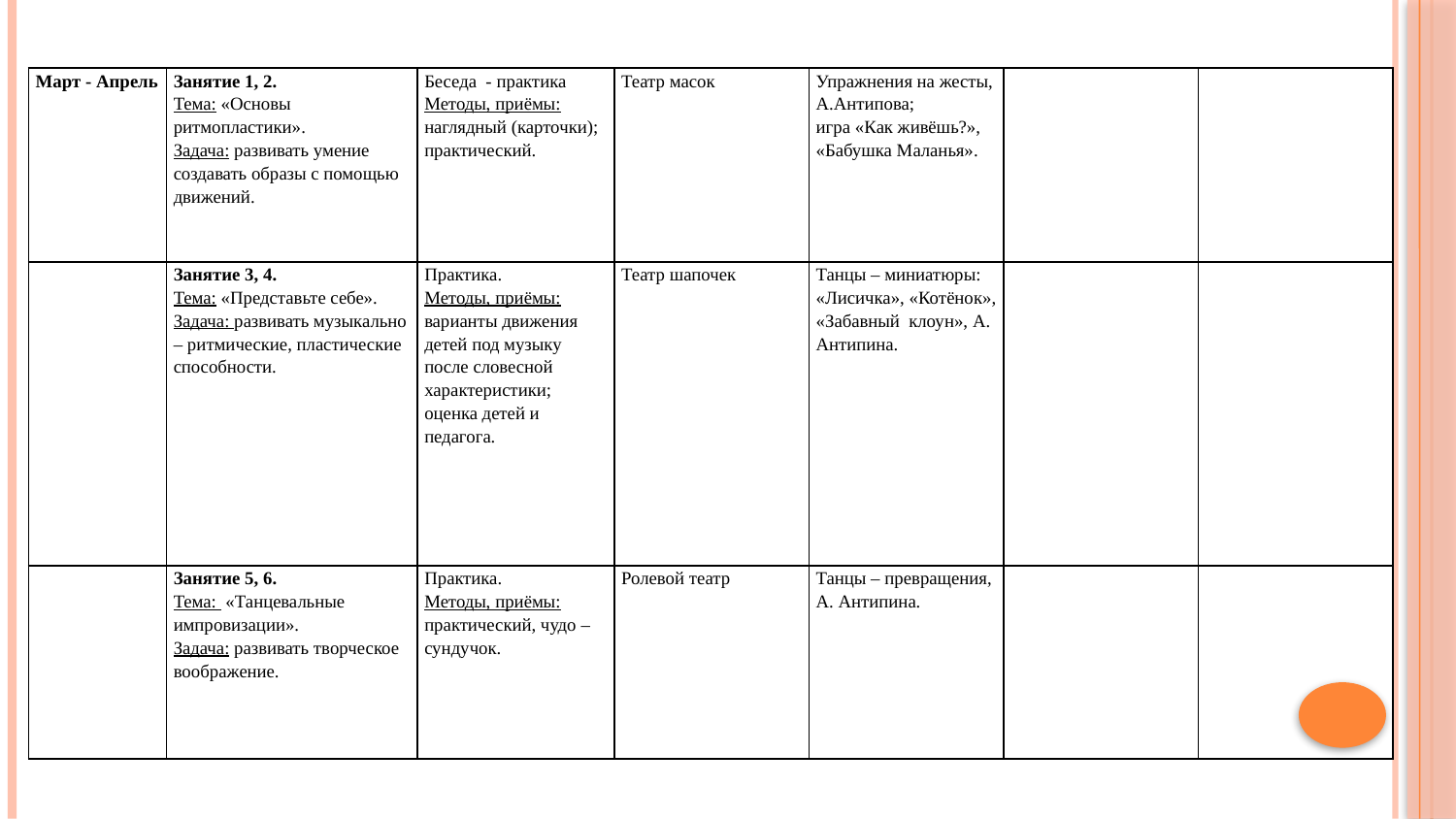

| Март - Апрель | Занятие 1, 2. Тема: «Основы ритмопластики». Задача: развивать умение создавать образы с помощью движений. | Беседа - практика Методы, приёмы: наглядный (карточки); практический. | Театр масок | Упражнения на жесты, А.Антипова; игра «Как живёшь?», «Бабушка Маланья». |  |  |
| --- | --- | --- | --- | --- | --- | --- |
|  | Занятие 3, 4. Тема: «Представьте себе». Задача: развивать музыкально – ритмические, пластические способности. | Практика. Методы, приёмы: варианты движения детей под музыку после словесной характеристики; оценка детей и педагога. | Театр шапочек | Танцы – миниатюры: «Лисичка», «Котёнок», «Забавный клоун», А. Антипина. |  |  |
|  | Занятие 5, 6. Тема: «Танцевальные импровизации». Задача: развивать творческое воображение. | Практика. Методы, приёмы: практический, чудо – сундучок. | Ролевой театр | Танцы – превращения, А. Антипина. |  |  |